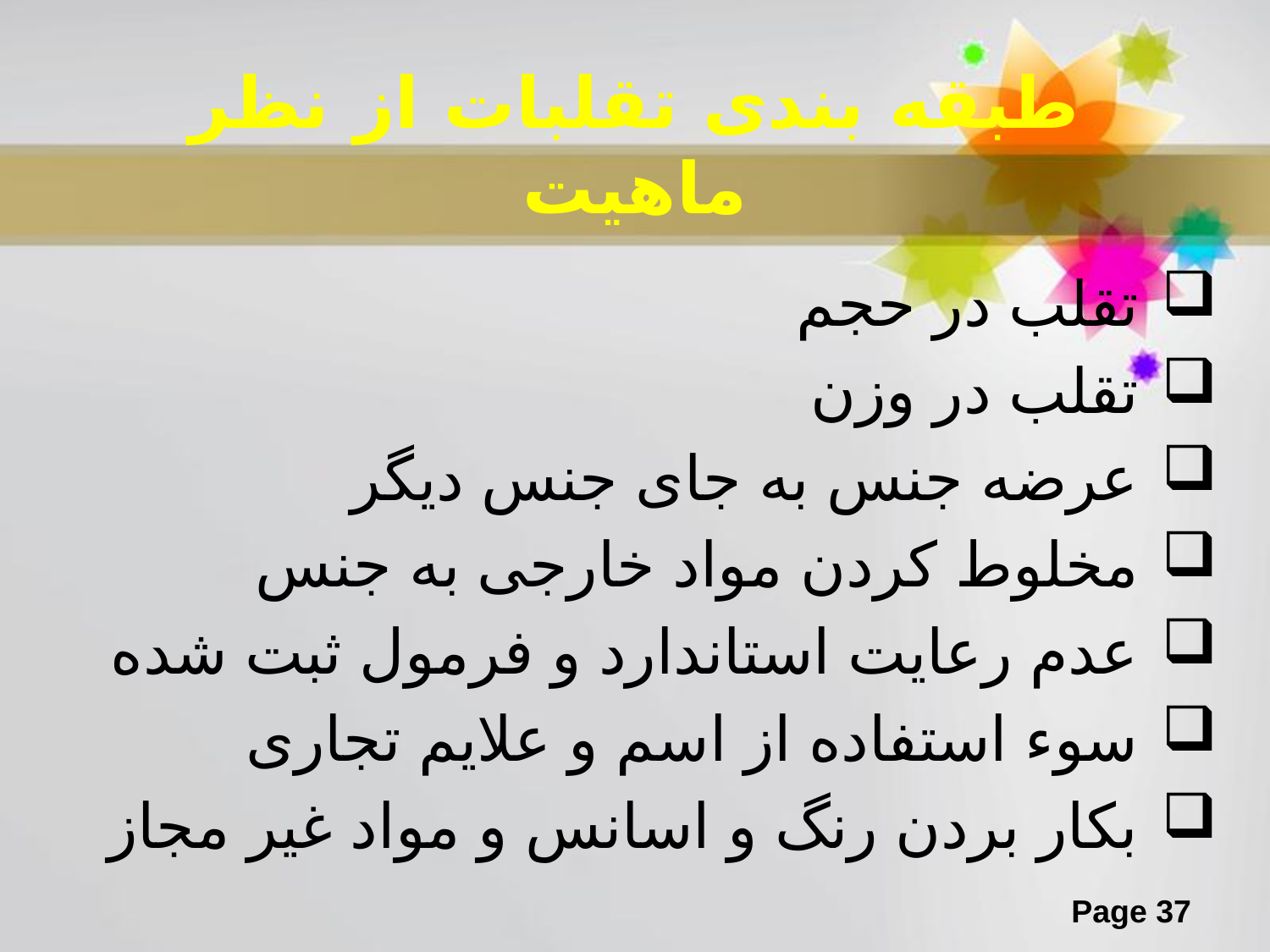

# طبقه بندی تقلبات از نظر ماهیت
تقلب در حجم
تقلب در وزن
عرضه جنس به جای جنس دیگر
مخلوط کردن مواد خارجی به جنس
عدم رعایت استاندارد و فرمول ثبت شده
سوء استفاده از اسم و علایم تجاری
بکار بردن رنگ و اسانس و مواد غیر مجاز